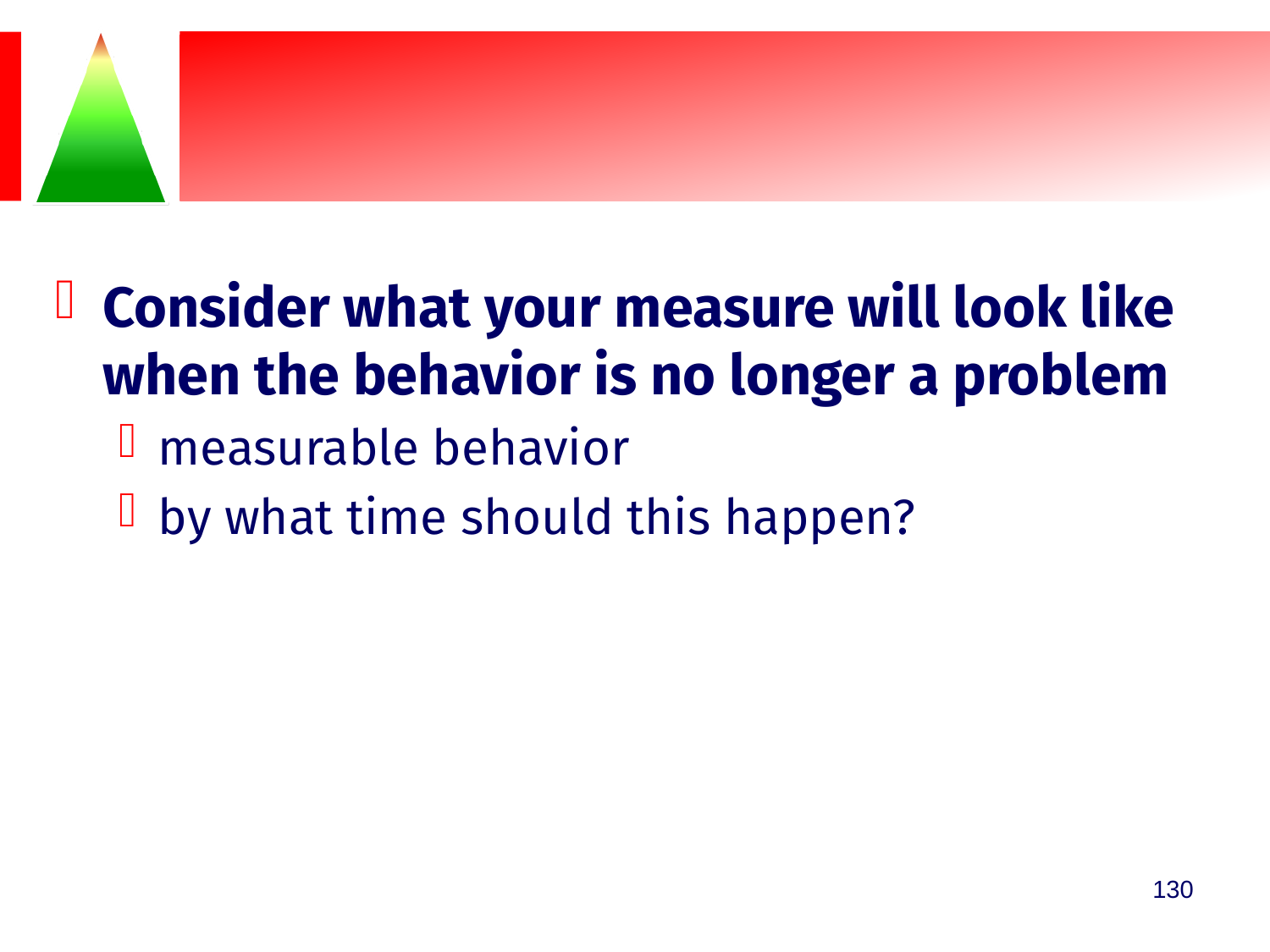

#
Consider what your measure will look like when the behavior is no longer a problem
measurable behavior
by what time should this happen?

130